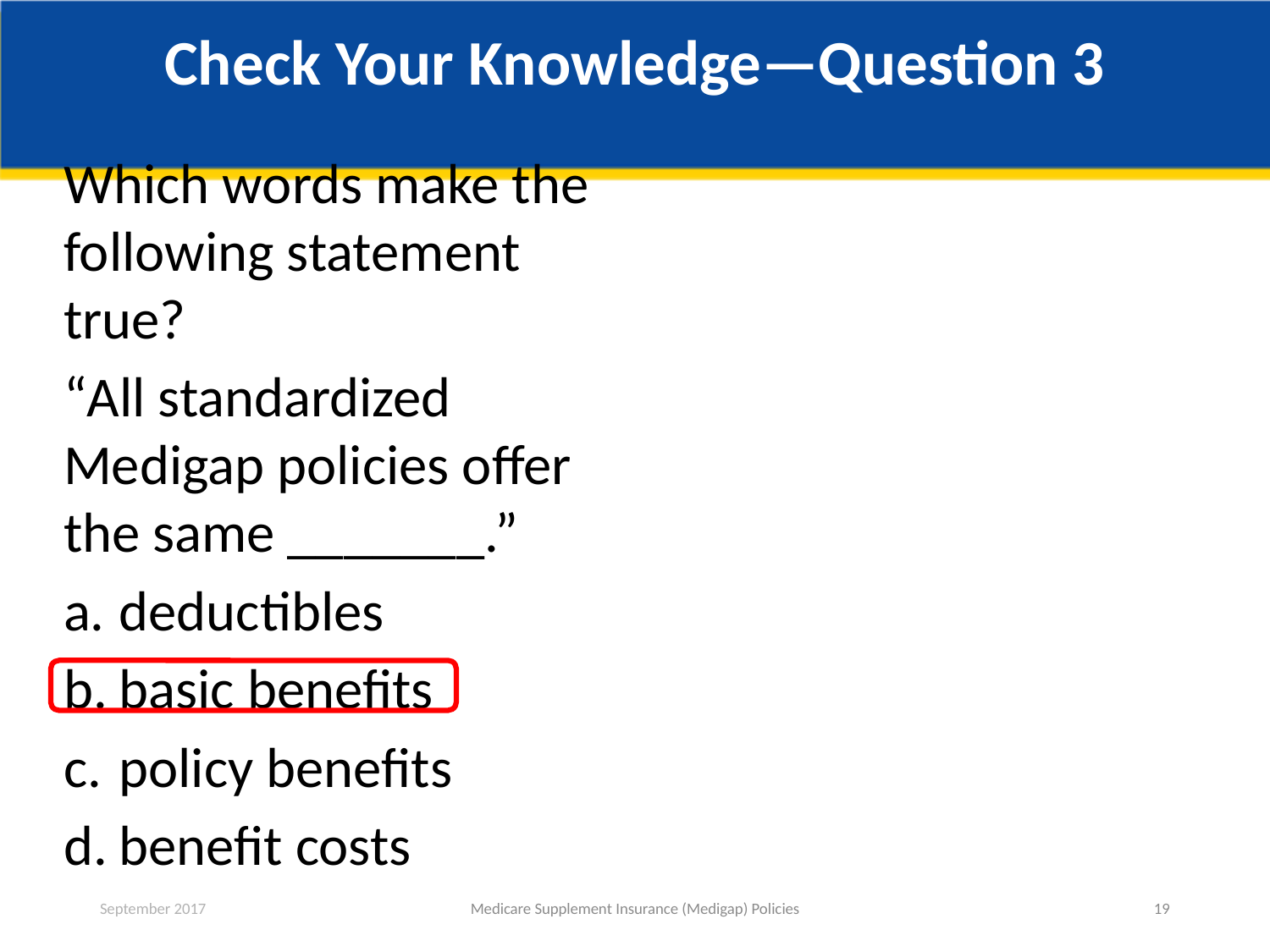

# Check Your Knowledge—Question 3
Which words make the following statement true?
“All standardized Medigap policies offer the same _______.”
deductibles
basic benefits
policy benefits
benefit costs

September 2017
Medicare Supplement Insurance (Medigap) Policies
19